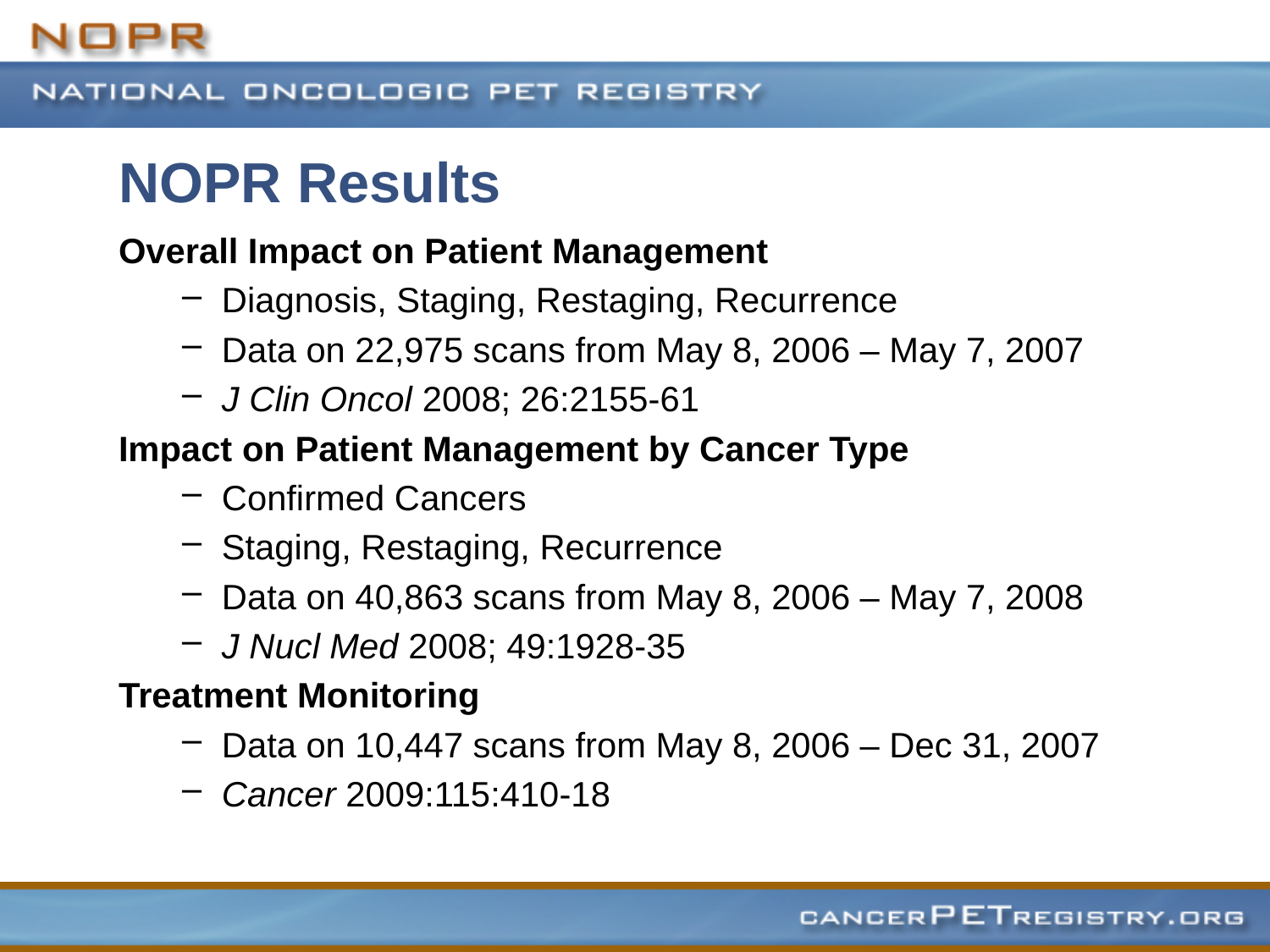

# NOPR Results
Overall Impact on Patient Management
Diagnosis, Staging, Restaging, Recurrence
Data on 22,975 scans from May 8, 2006 – May 7, 2007
J Clin Oncol 2008; 26:2155-61
Impact on Patient Management by Cancer Type
Confirmed Cancers
Staging, Restaging, Recurrence
Data on 40,863 scans from May 8, 2006 – May 7, 2008
J Nucl Med 2008; 49:1928-35
Treatment Monitoring
Data on 10,447 scans from May 8, 2006 – Dec 31, 2007
Cancer 2009:115:410-18